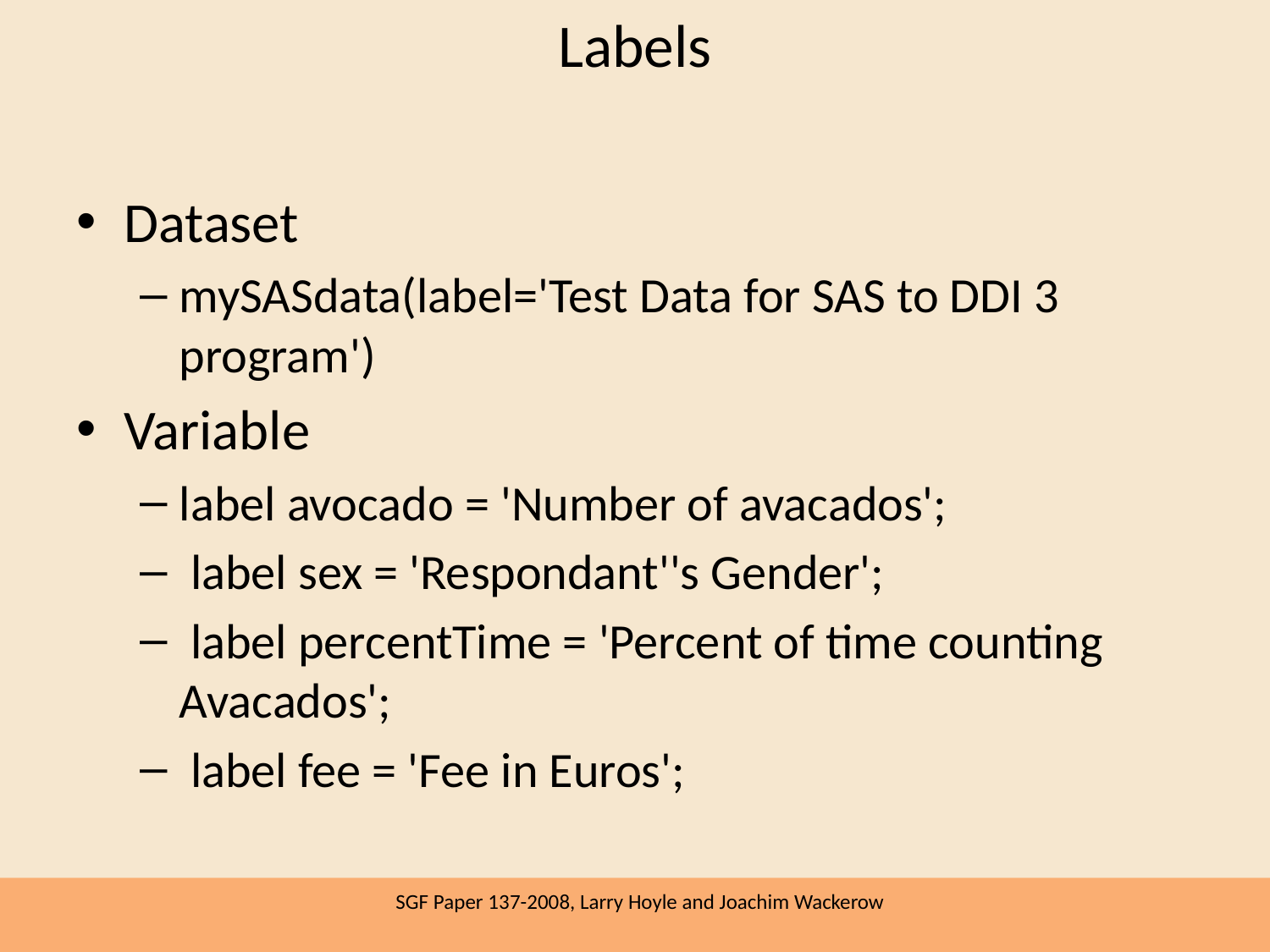

# Labels
Dataset
mySASdata(label='Test Data for SAS to DDI 3 program')
Variable
label avocado = 'Number of avacados';
 label sex = 'Respondant''s Gender';
 label percentTime = 'Percent of time counting Avacados';
 label fee = 'Fee in Euros';
SGF Paper 137-2008, Larry Hoyle and Joachim Wackerow